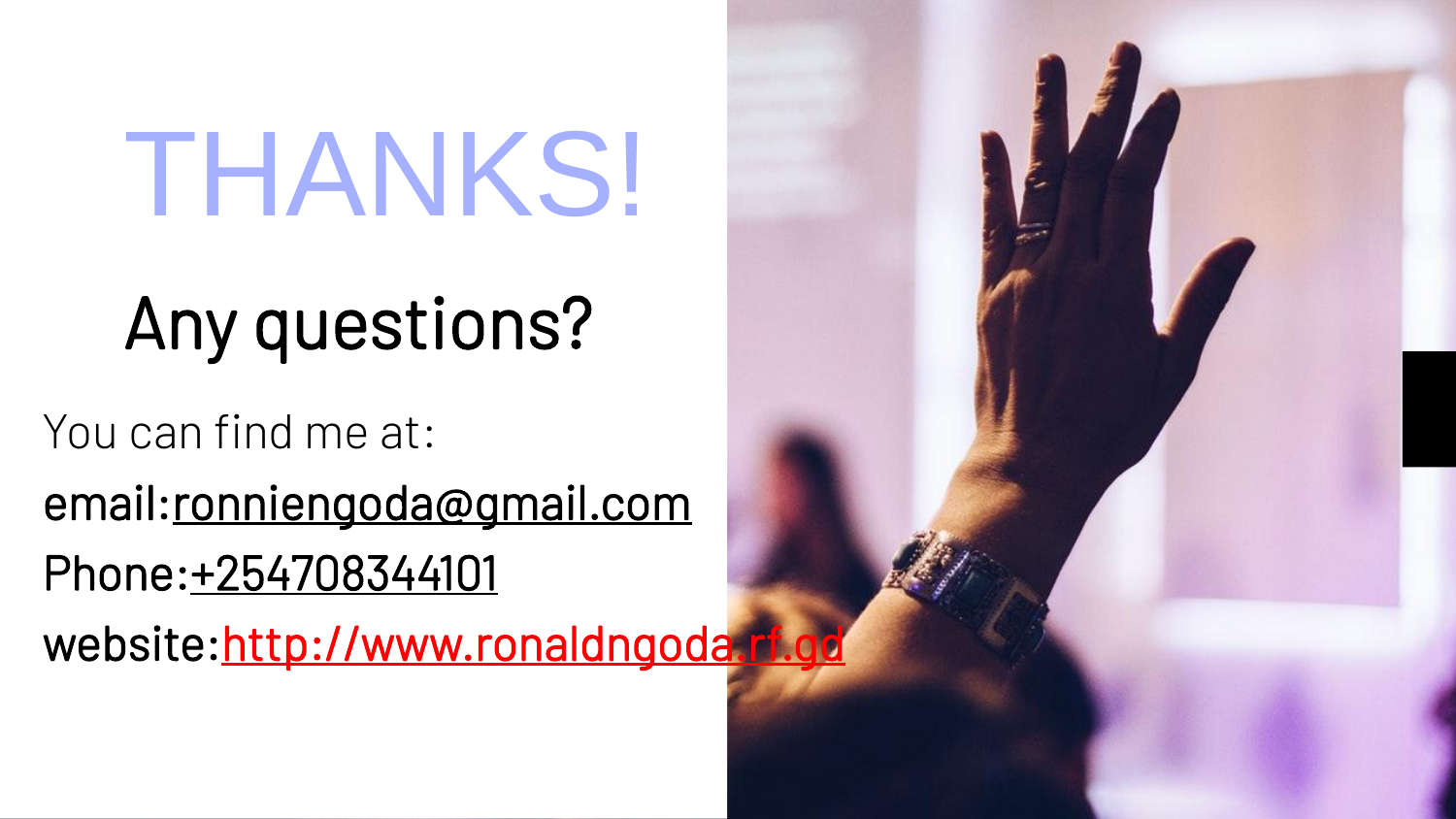

THANKS!
Any questions?
19
You can find me at:
email:ronniengoda@gmail.com
Phone:+254708344101
website:http://www.ronaldngoda.rf.gd